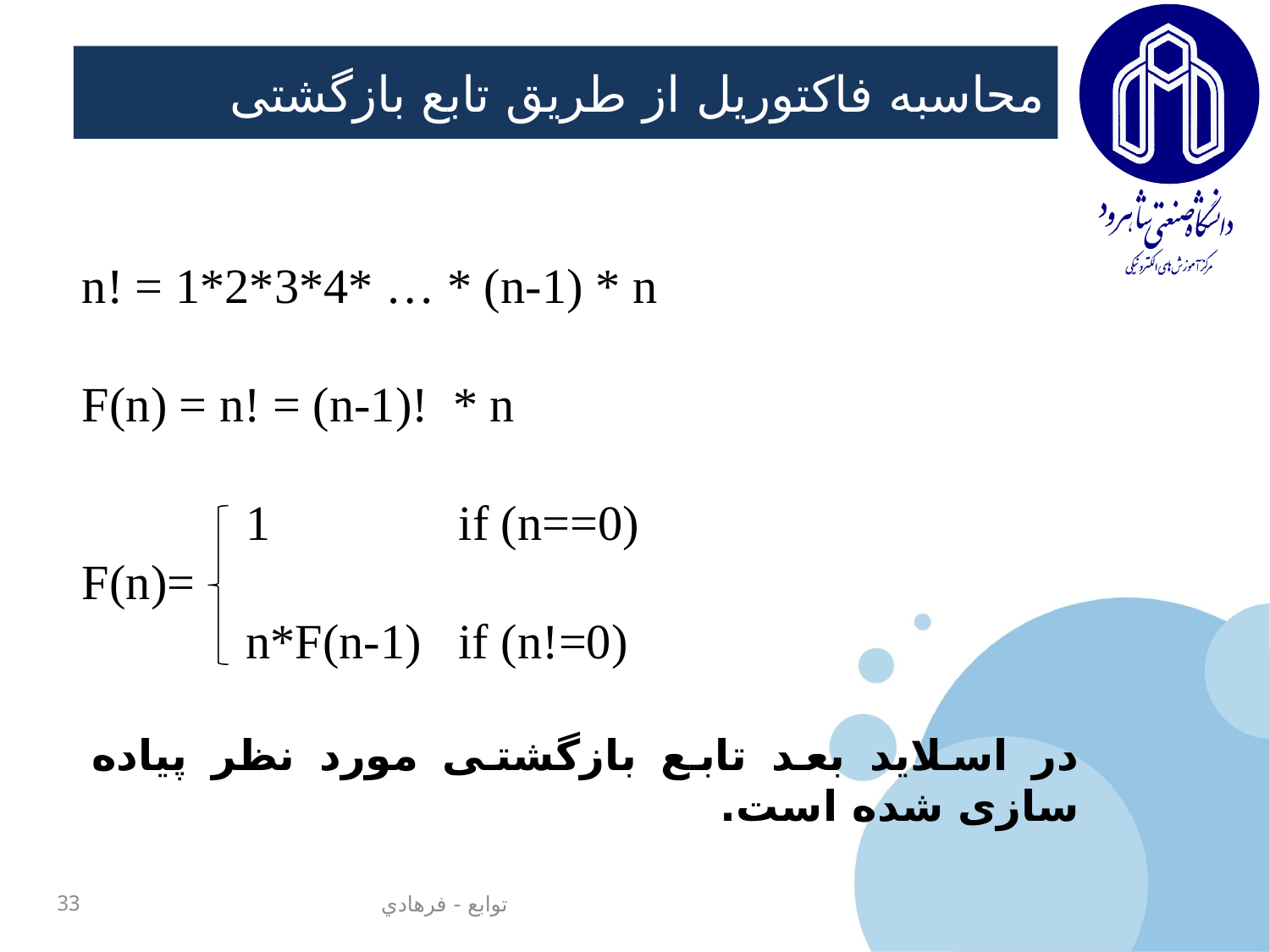

# محاسبه فاکتوریل از طریق تابع بازگشتی
n! = 1*2*3*4* … * (n-1) * n

F(n) = n! = (n-1)!  * n

	   1	          if (n==0)
F(n)=
	   n*F(n-1)   if (n!=0)

در اسلاید بعد تابع بازگشتی مورد نظر پیاده سازی شده است.

33
توابع - فرهادي